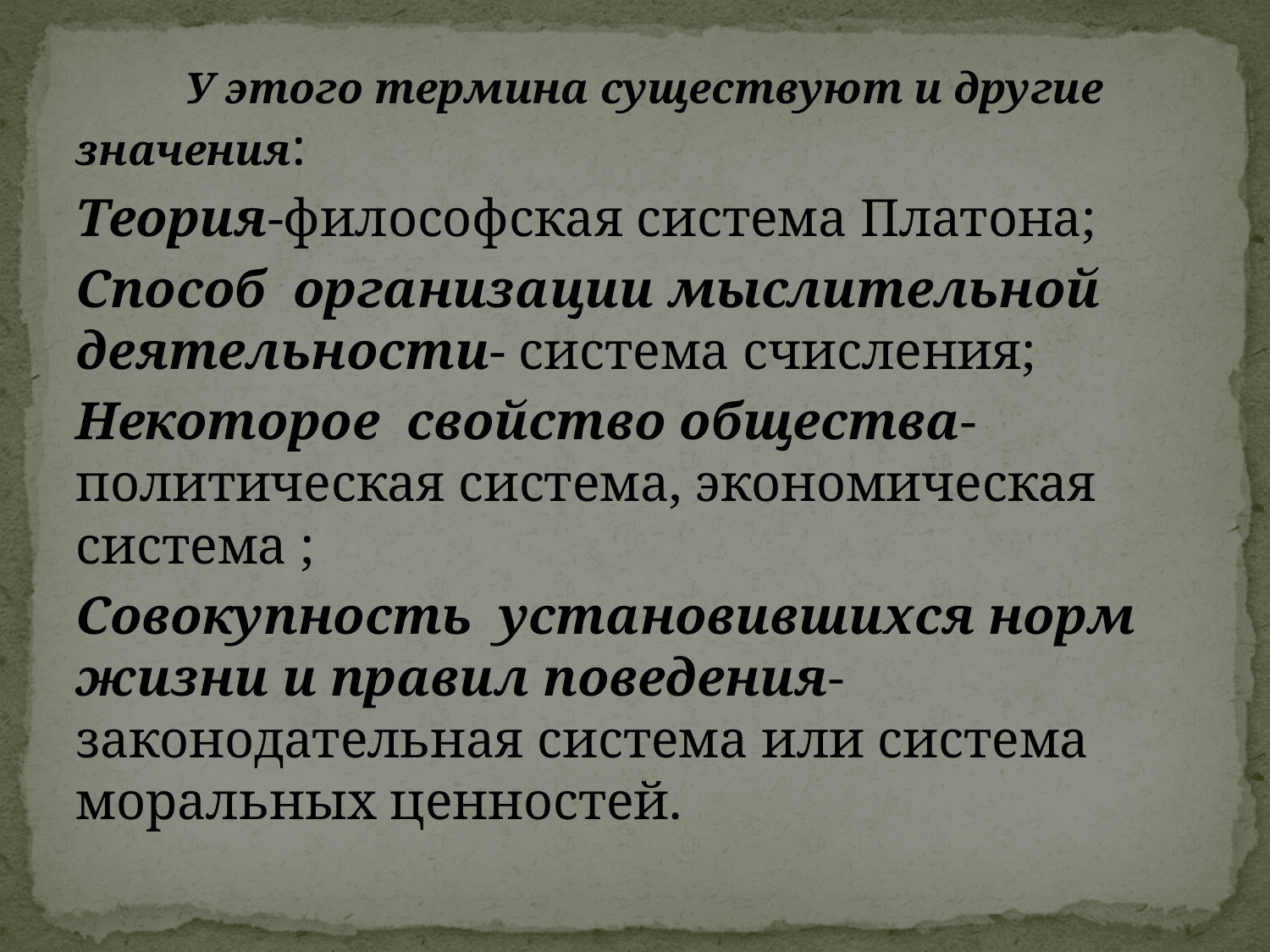

#
	У этого термина существуют и другие значения:
Теория-философская система Платона;
Способ  организации мыслительной деятельности- система счисления;
Некоторое  свойство общества- политическая система, экономическая система ;
Совокупность  установившихся норм жизни и правил поведения- законодательная система или система моральных ценностей.